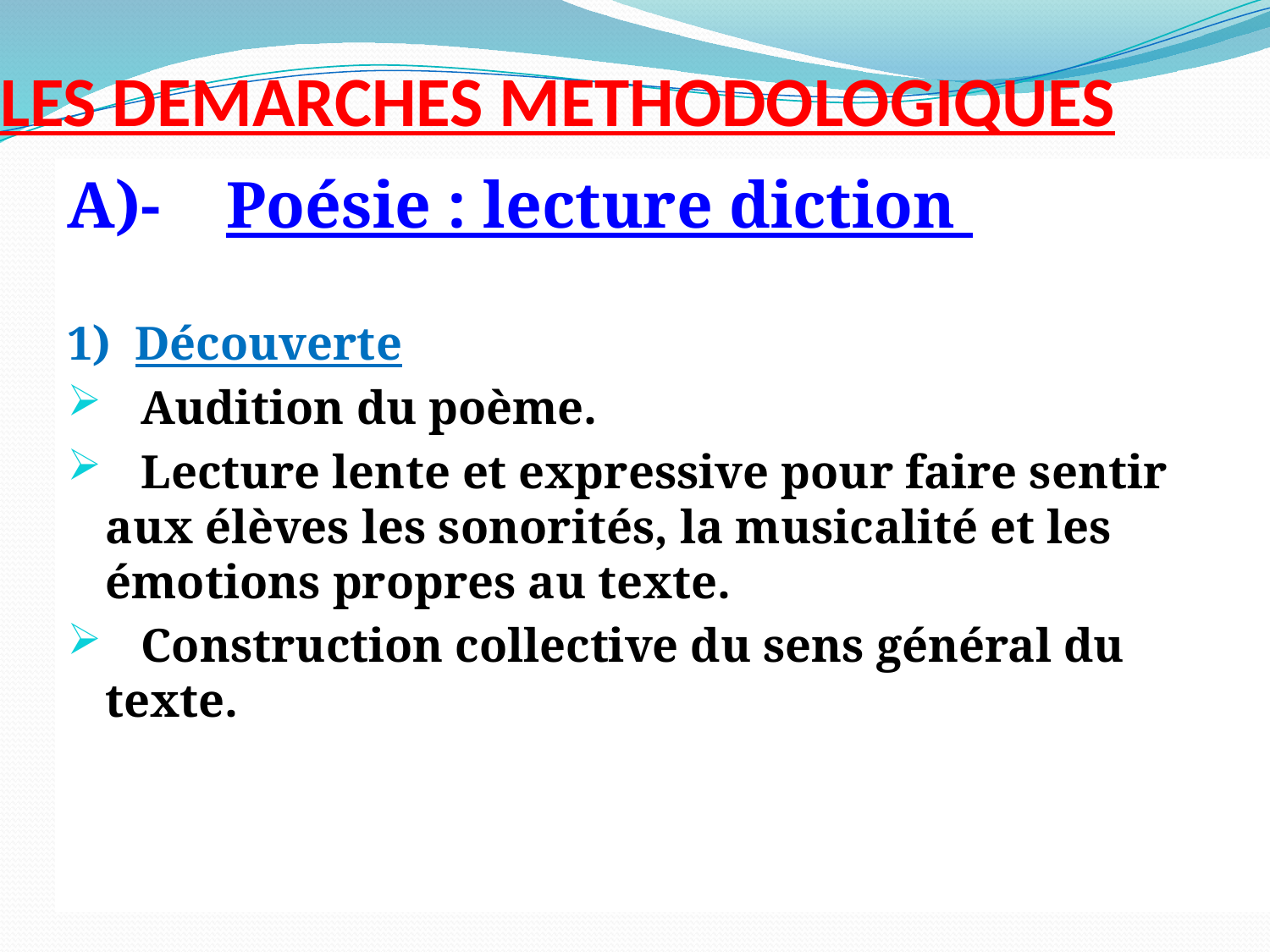

# LES DEMARCHES METHODOLOGIQUES
A)-    Poésie : lecture diction

1)  Découverte
   Audition du poème.
   Lecture lente et expressive pour faire sentir aux élèves les sonorités, la musicalité et les émotions propres au texte.
   Construction collective du sens général du texte.